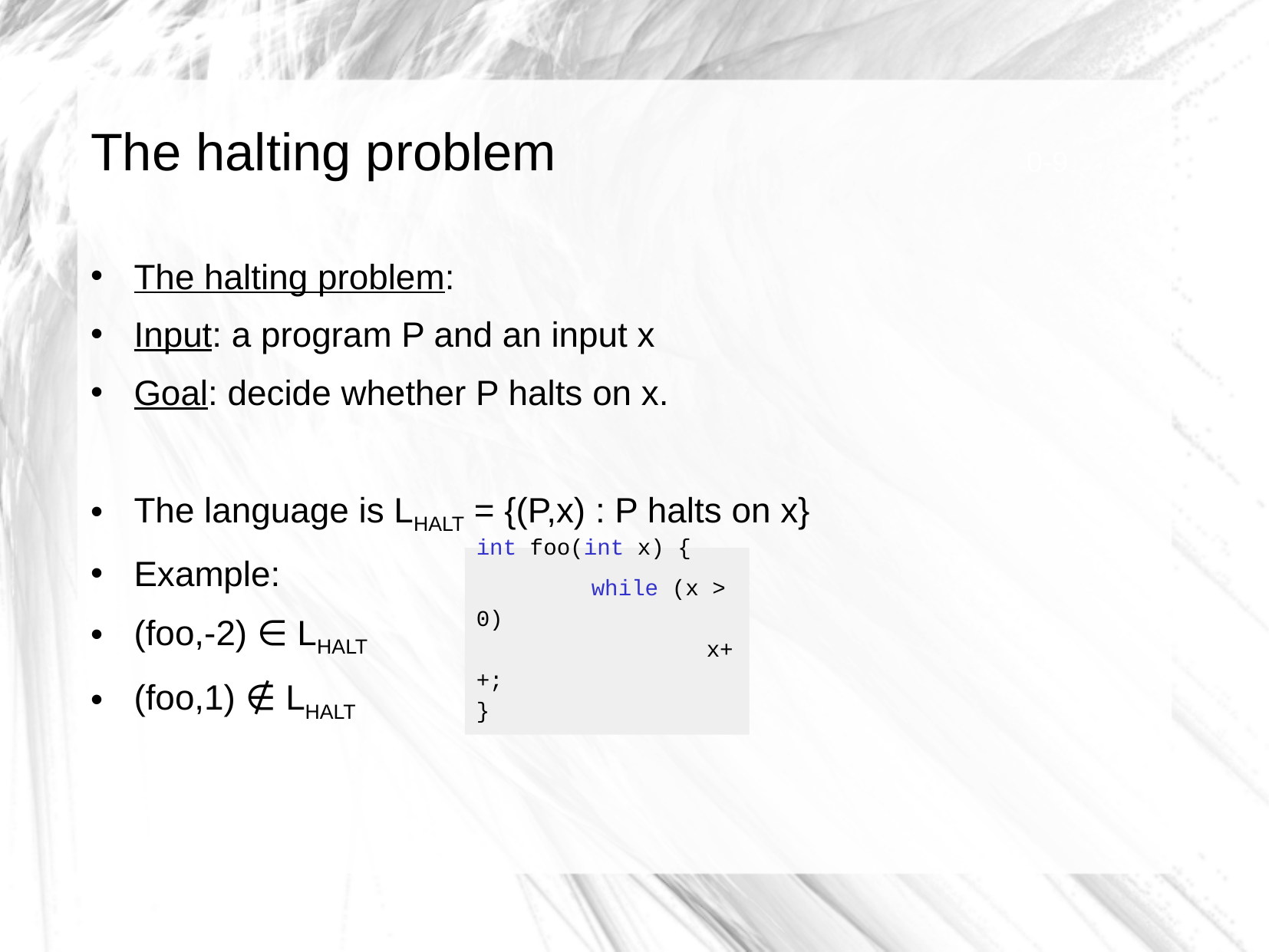

# The halting problem
0-9
The halting problem:
Input: a program P and an input x
Goal: decide whether P halts on x.

The language is LHALT = {(P,x) : P halts on x}
Example:
(foo,-2) ∈ LHALT
(foo,1) ∉ LHALT

int foo(int x) {
	while (x > 0)
		x++;
}